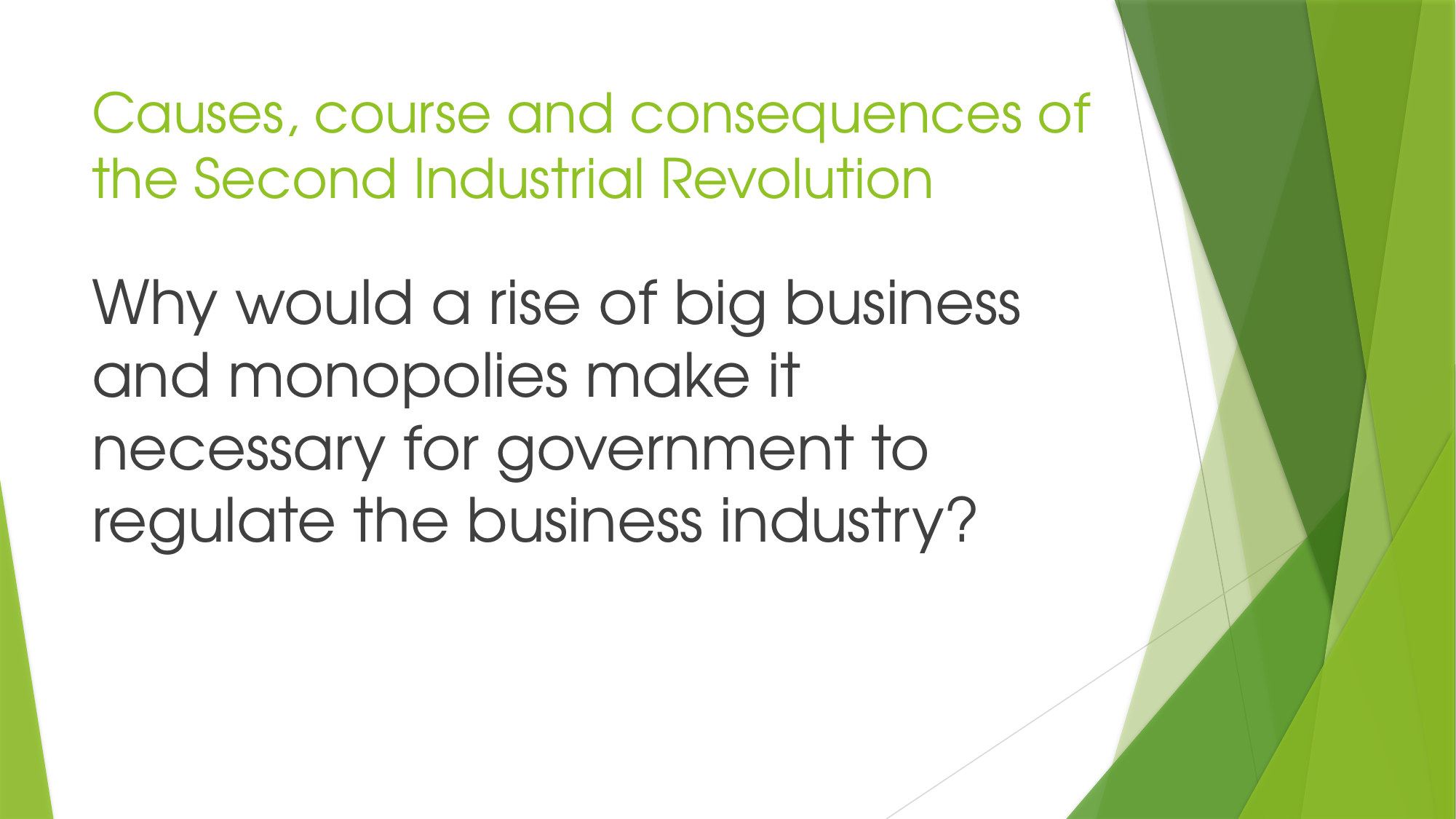

# Causes, course and consequences of the Second Industrial Revolution
Why would a rise of big business and monopolies make it necessary for government to regulate the business industry?